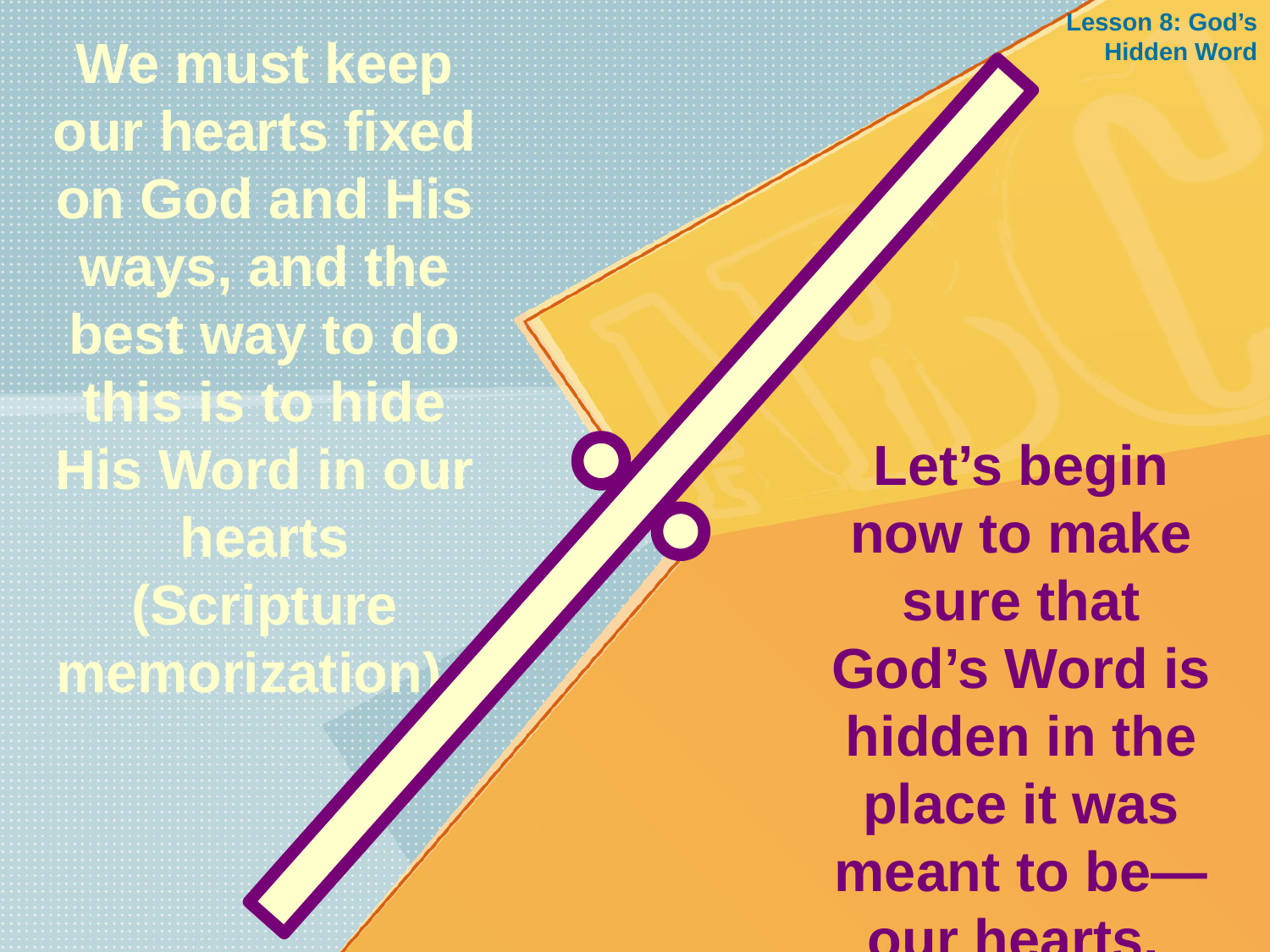

Lesson 8: God’s Hidden Word
We must keep our hearts fixed on God and His ways, and the best way to do this is to hide His Word in our hearts (Scripture memorization).

Let’s begin now to make sure that God’s Word is hidden in the place it was meant to be—our hearts.